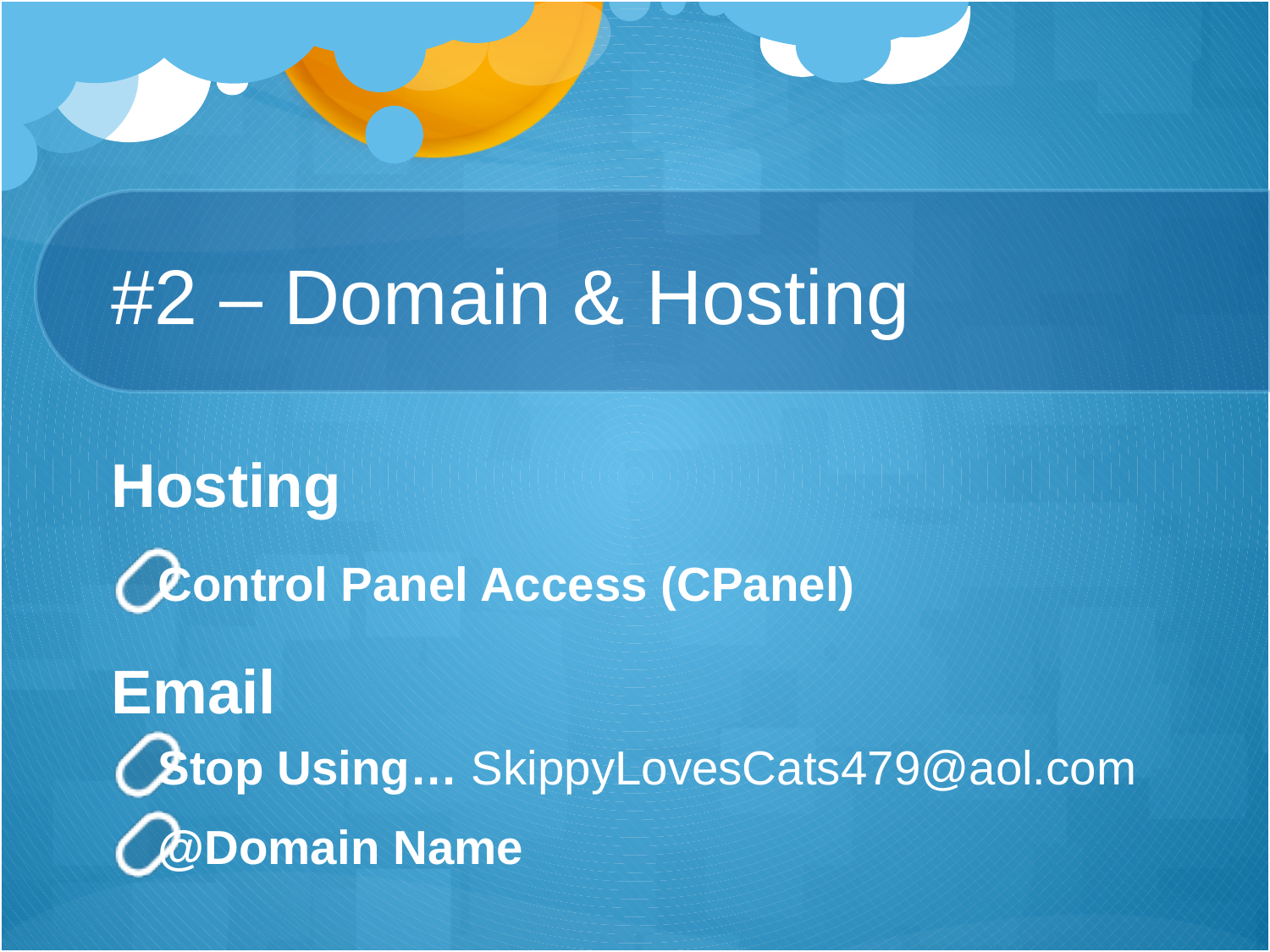

# #2 – Domain & Hosting
Hosting
Control Panel Access (CPanel)
Email
Stop Using… SkippyLovesCats479@aol.com
@Domain Name